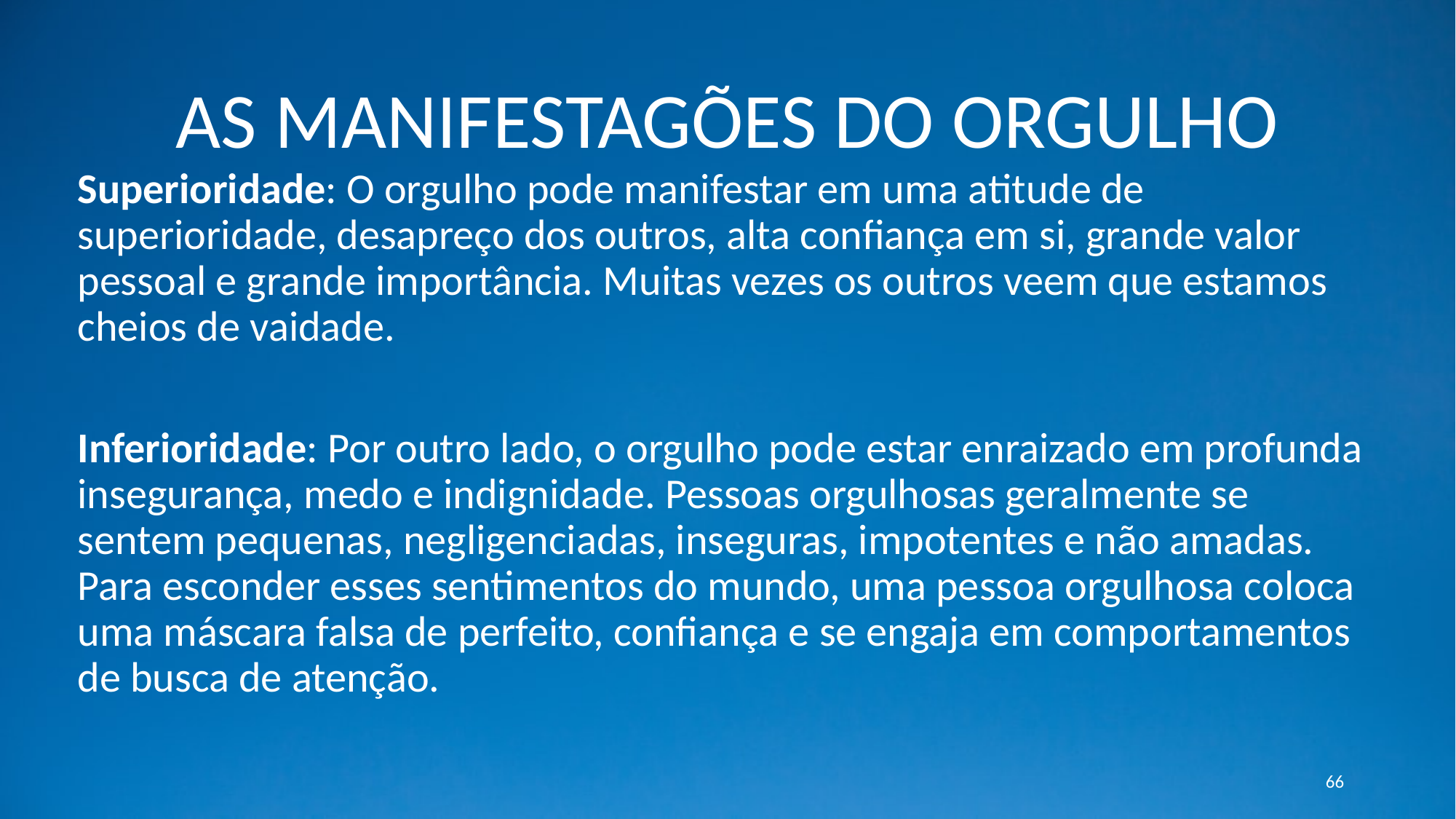

# AS MANIFESTAGÕES DO ORGULHO
Superioridade: O orgulho pode manifestar em uma atitude de superioridade, desapreço dos outros, alta confiança em si, grande valor pessoal e grande importância. Muitas vezes os outros veem que estamos cheios de vaidade.

Inferioridade: Por outro lado, o orgulho pode estar enraizado em profunda insegurança, medo e indignidade. Pessoas orgulhosas geralmente se sentem pequenas, negligenciadas, inseguras, impotentes e não amadas. Para esconder esses sentimentos do mundo, uma pessoa orgulhosa coloca uma máscara falsa de perfeito, confiança e se engaja em comportamentos de busca de atenção.

66